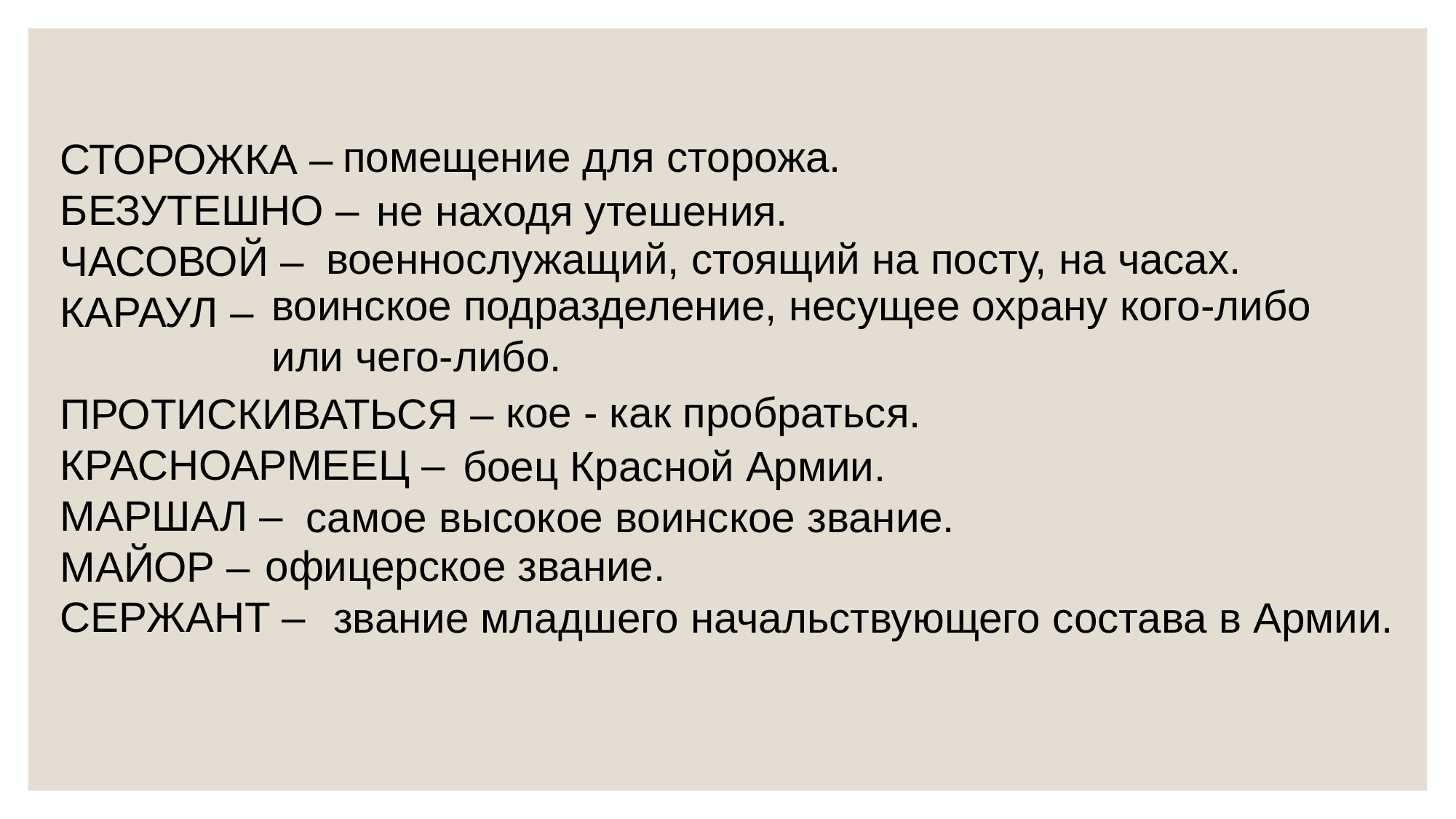

помещение для сторожа.
СТОРОЖКА –
БЕЗУТЕШНО –
ЧАСОВОЙ –
КАРАУЛ –

ПРОТИСКИВАТЬСЯ –
КРАСНОАРМЕЕЦ –
МАРШАЛ –
МАЙОР –
СЕРЖАНТ –
не находя утешения.
военнослужащий, стоящий на посту, на часах.
воинское подразделение, несущее охрану кого-либо
или чего-либо.
кое - как пробраться.
боец Красной Армии.
самое высокое воинское звание.
офицерское звание.
звание младшего начальствующего состава в Армии.